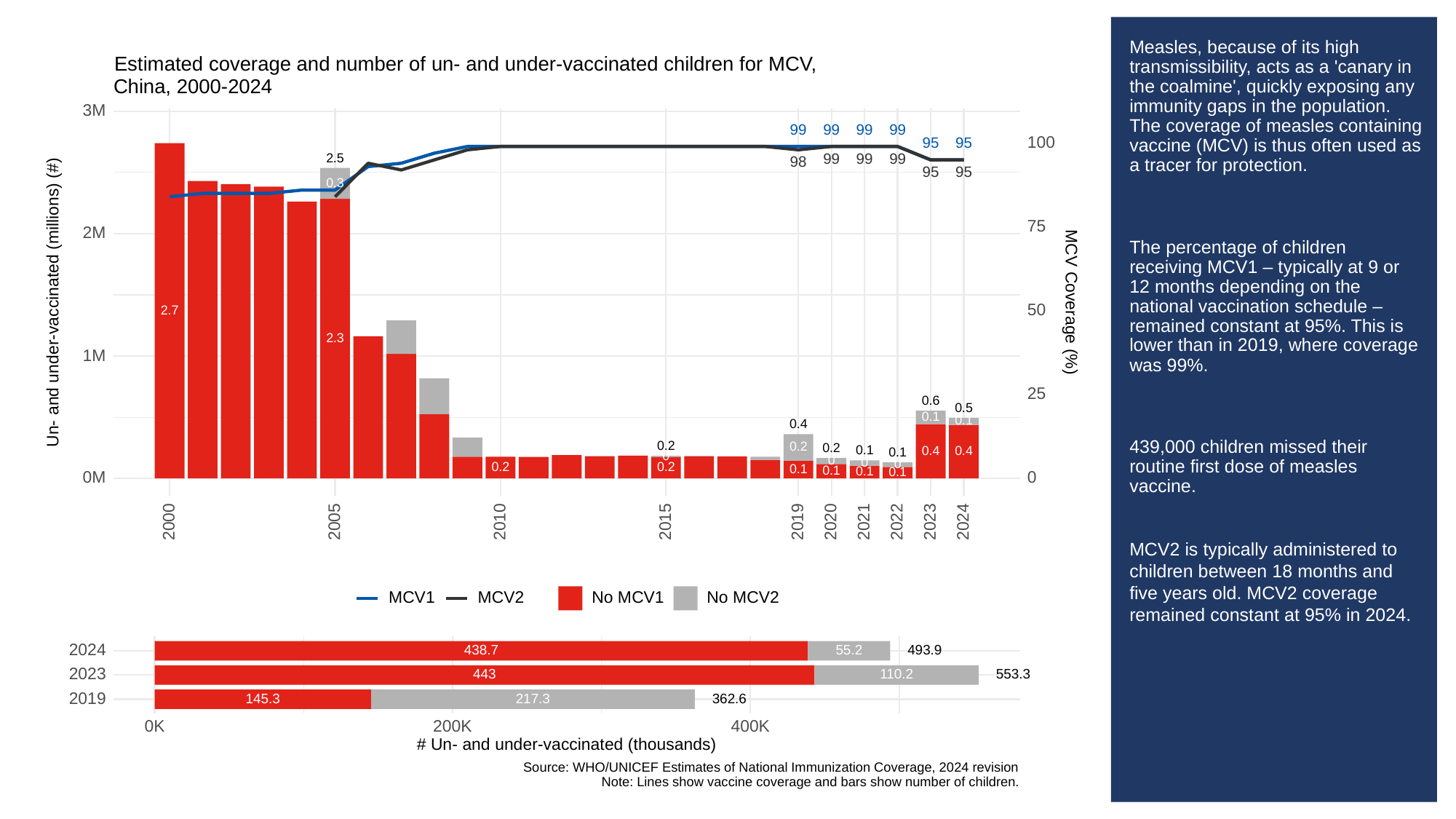

# Measles, because of its high transmissibility, acts as a 'canary in the coalmine', quickly exposing any immunity gaps in the population. The coverage of measles containing vaccine (MCV) is thus often used as a tracer for protection.

The percentage of children receiving MCV1 – typically at 9 or 12 months depending on the national vaccination schedule – remained constant at 95%. This is lower than in 2019, where coverage was 99%.

439,000 children missed their routine first dose of measles vaccine.

MCV2 is typically administered to children between 18 months and five years old. MCV2 coverage remained constant at 95% in 2024.

Estimated coverage and number of un- and under-vaccinated children for MCV,
China, 2000-2024
3M

99
99
99
99
100
95
95

2.5
99
99
99
98
95
95

0.3

75
2M

Un- and under-vaccinated (millions) (#)
MCV Coverage (%)

50
2.7

2.3

1M

25
0.6
0.5

0.1

0.1

0.4

0.2
0.2
0.2
0.1
0.4
0.4
0.1
0

0

0

0

0.2
0.2

0.1

0.1

0.1
0.1
0M
0

2023
2000
2005
2010
2015
2019
2020
2021
2022
2024

MCV1
MCV2
No MCV1
No MCV2

2024
438.7
493.9
55.2

2023
443
553.3
110.2

2019
145.3
217.3
362.6

0K
200K
400K
# Un- and under-vaccinated (thousands)
Source: WHO/UNICEF Estimates of National Immunization Coverage, 2024 revision
Note: Lines show vaccine coverage and bars show number of children.